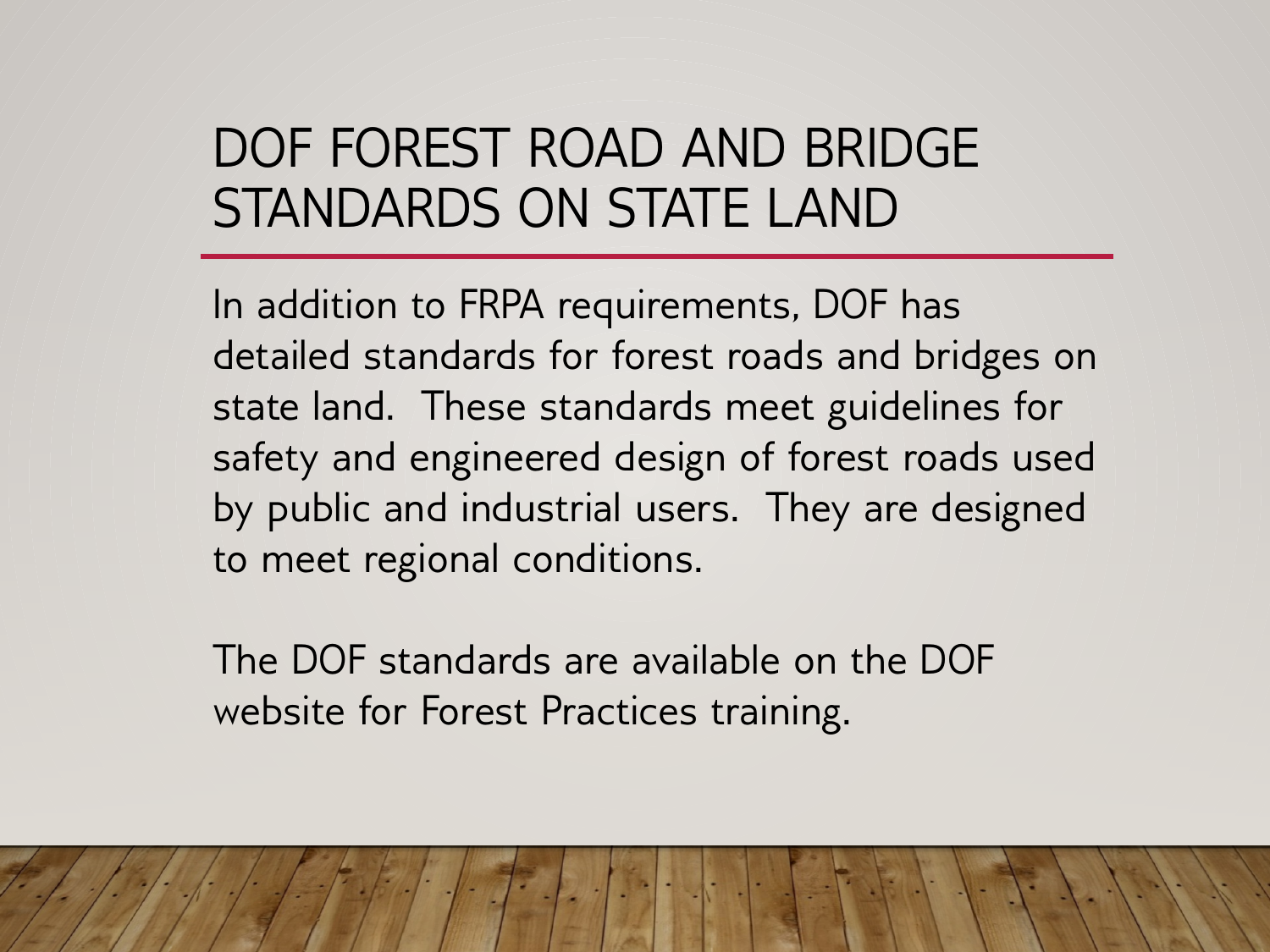

# DOF forest road and bridge standards on state land
In addition to FRPA requirements, DOF has detailed standards for forest roads and bridges on state land.  These standards meet guidelines for safety and engineered design of forest roads used by public and industrial users.  They are designed to meet regional conditions.

The DOF standards are available on the DOF website for Forest Practices training.